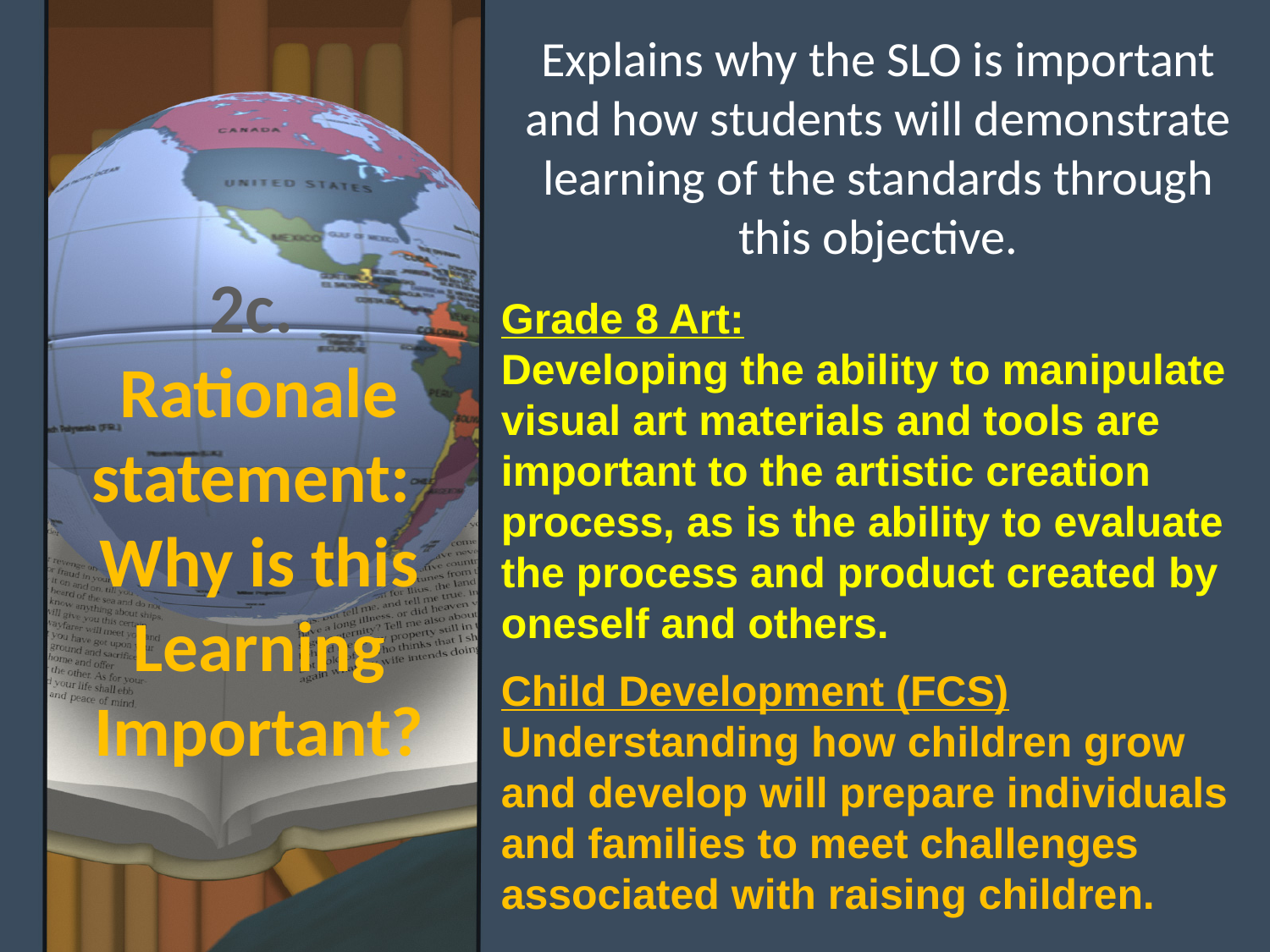

Explains why the SLO is important and how students will demonstrate learning of the standards through this objective.

2c.
Rationale statement:
Why is this Learning Important?
Grade 8 Art:
Developing the ability to manipulate visual art materials and tools are important to the artistic creation process, as is the ability to evaluate the process and product created by oneself and others.

Child Development (FCS)
Understanding how children grow and develop will prepare individuals and families to meet challenges associated with raising children.